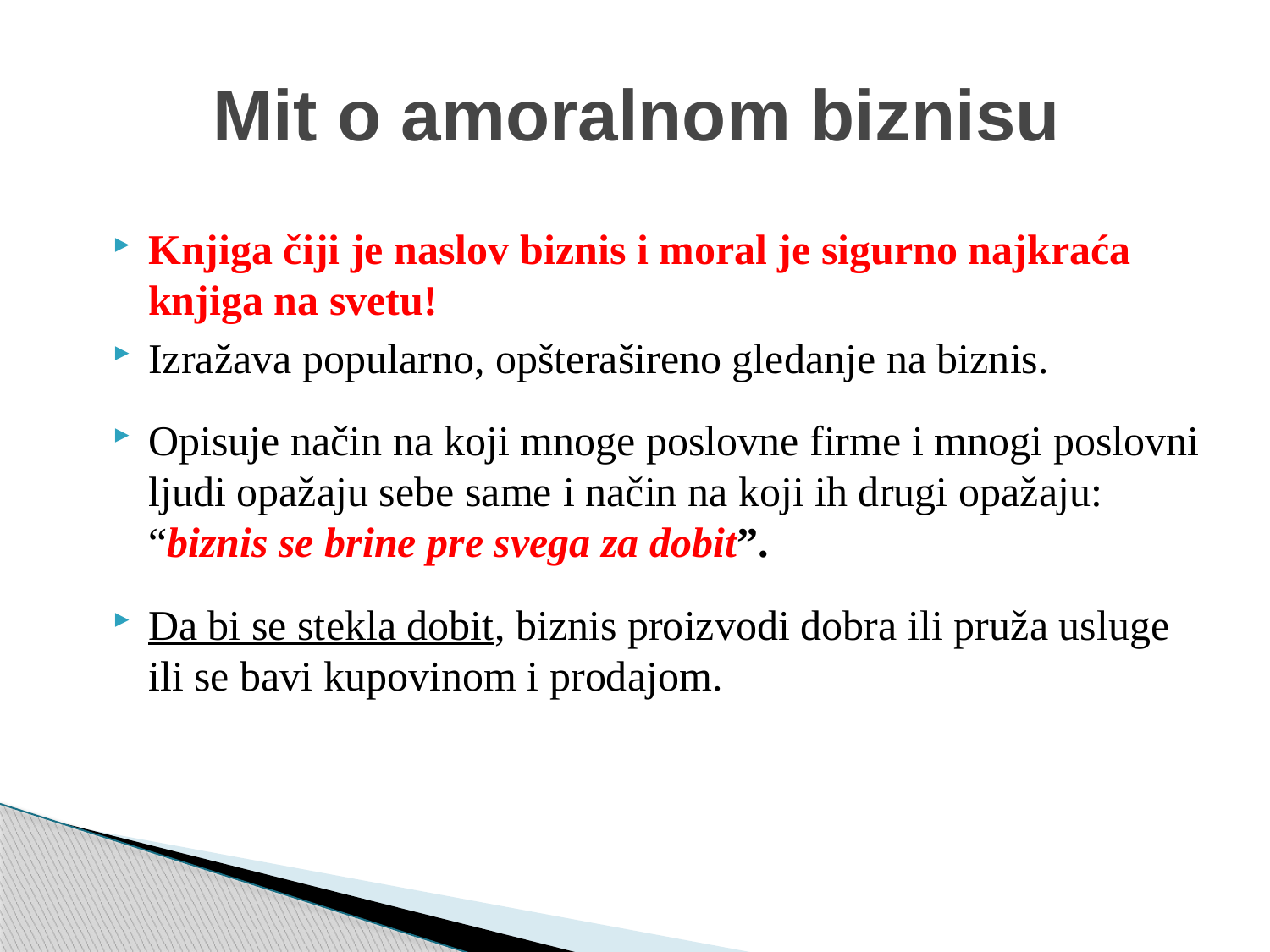

Mit o amoralnom biznisu
Knjiga čiji je naslov biznis i moral je sigurno najkraća knjiga na svetu!
Izražava popularno, opšterašireno gledanje na biznis.
Opisuje način na koji mnoge poslovne firme i mnogi poslovni ljudi opažaju sebe same i način na koji ih drugi opažaju: “biznis se brine pre svega za dobit”.
Da bi se stekla dobit, biznis proizvodi dobra ili pruža usluge ili se bavi kupovinom i prodajom.